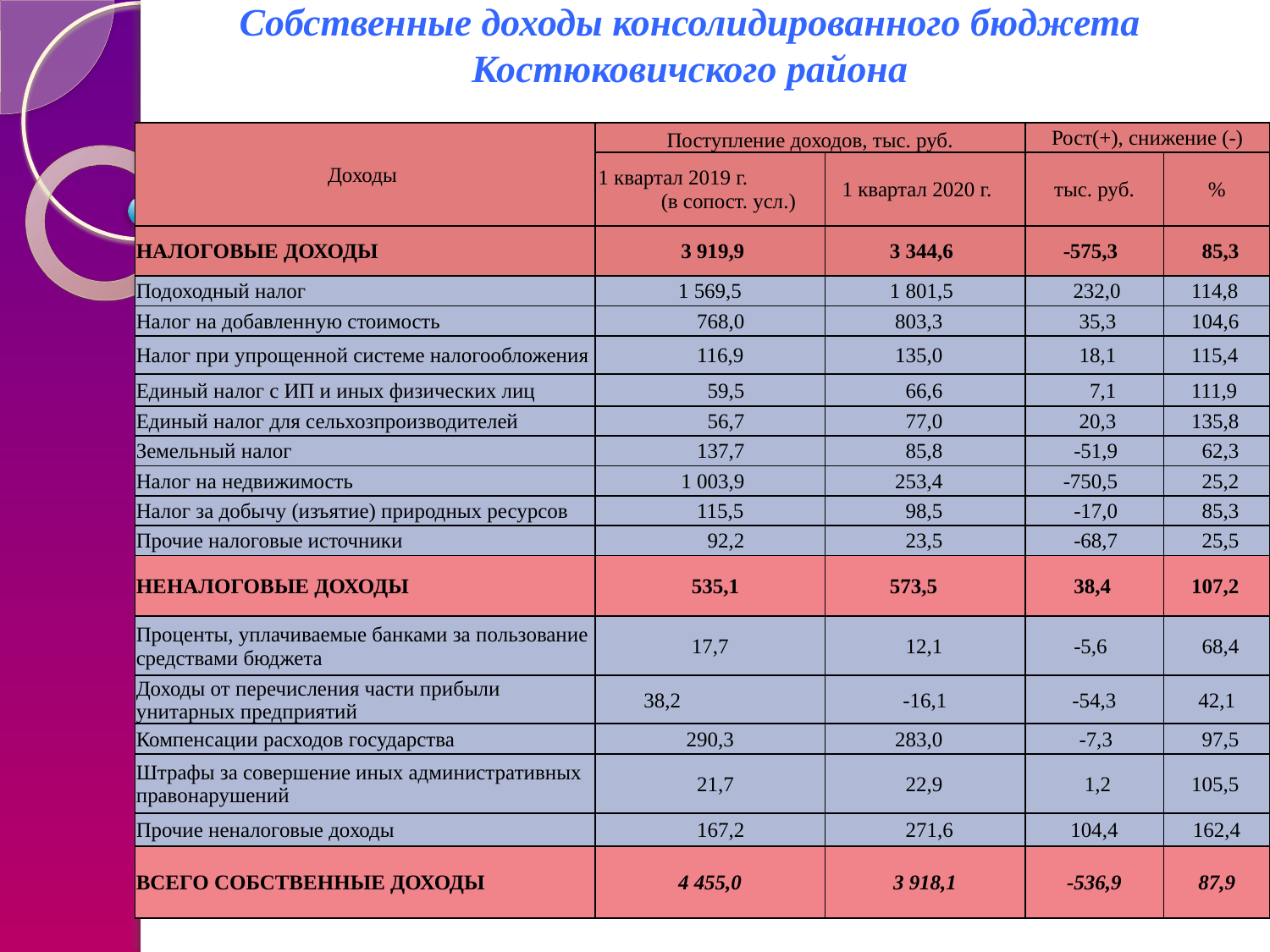

# Собственные доходы консолидированного бюджета Костюковичского района
| Доходы | Поступление доходов, тыс. руб. |  | Рост(+), снижение (-) |  |
| --- | --- | --- | --- | --- |
|  | 1 квартал 2019 г. (в сопост. усл.) | 1 квартал 2020 г. | тыс. руб. | % |
| НАЛОГОВЫЕ ДОХОДЫ | 3 919,9 | 3 344,6 | -575,3 | 85,3 |
| Подоходный налог | 1 569,5 | 1 801,5 | 232,0 | 114,8 |
| Налог на добавленную стоимость | 768,0 | 803,3 | 35,3 | 104,6 |
| Налог при упрощенной системе налогообложения | 116,9 | 135,0 | 18,1 | 115,4 |
| Единый налог с ИП и иных физических лиц | 59,5 | 66,6 | 7,1 | 111,9 |
| Единый налог для сельхозпроизводителей | 56,7 | 77,0 | 20,3 | 135,8 |
| Земельный налог | 137,7 | 85,8 | -51,9 | 62,3 |
| Налог на недвижимость | 1 003,9 | 253,4 | -750,5 | 25,2 |
| Налог за добычу (изъятие) природных ресурсов | 115,5 | 98,5 | -17,0 | 85,3 |
| Прочие налоговые источники | 92,2 | 23,5 | -68,7 | 25,5 |
| НЕНАЛОГОВЫЕ ДОХОДЫ | 535,1 | 573,5 | 38,4 | 107,2 |
| Проценты, уплачиваемые банками за пользование средствами бюджета | 17,7 | 12,1 | -5,6 | 68,4 |
| Доходы от перечисления части прибыли унитарных предприятий | 38,2 | -16,1 | -54,3 | 42,1 |
| Компенсации расходов государства | 290,3 | 283,0 | -7,3 | 97,5 |
| Штрафы за совершение иных административных правонарушений | 21,7 | 22,9 | 1,2 | 105,5 |
| Прочие неналоговые доходы | 167,2 | 271,6 | 104,4 | 162,4 |
| ВСЕГО СОБСТВЕННЫЕ ДОХОДЫ | 4 455,0 | 3 918,1 | -536,9 | 87,9 |